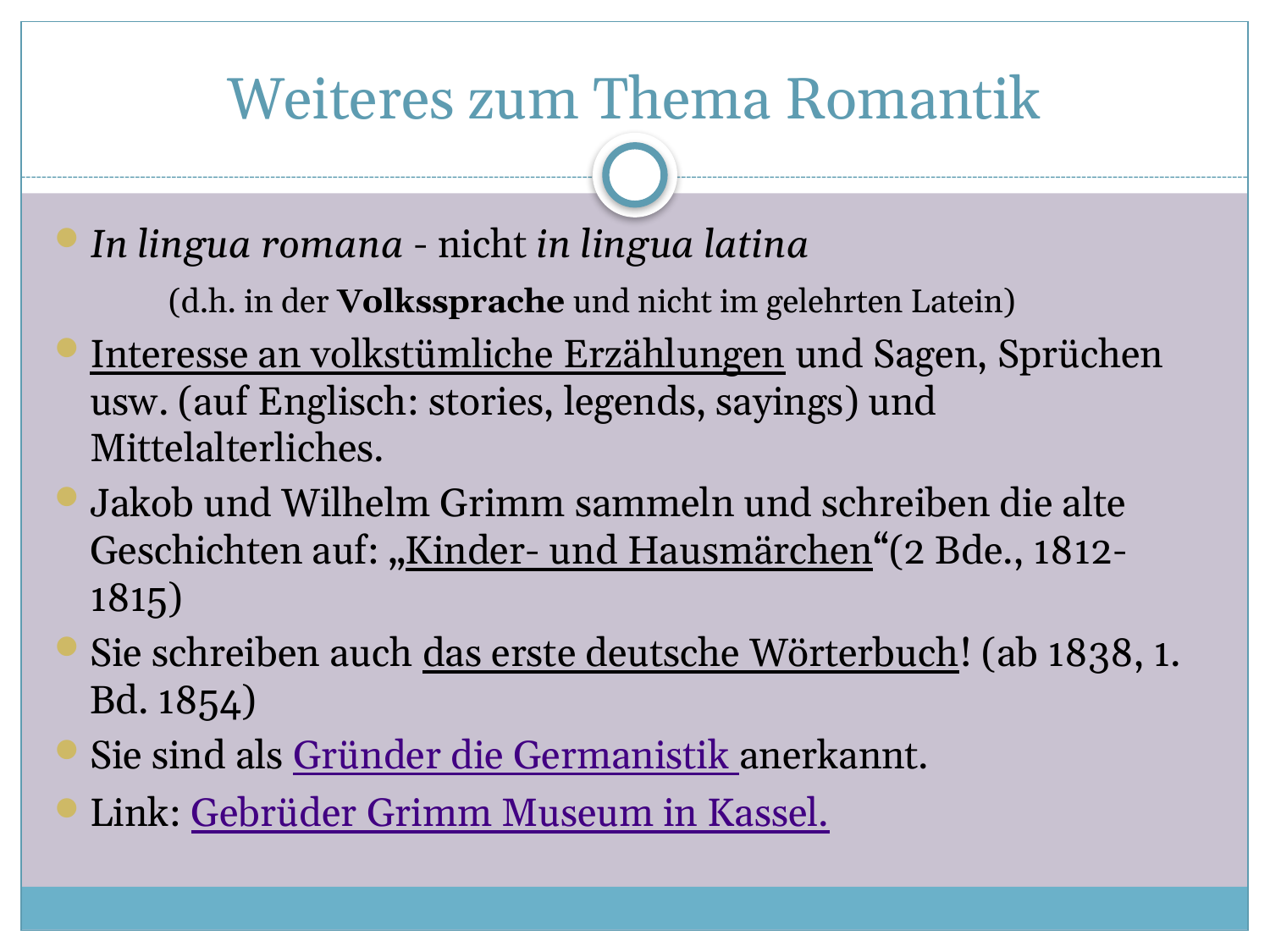

# Weiteres zum Thema Romantik
In lingua romana - nicht in lingua latina
            (d.h. in der Volkssprache und nicht im gelehrten Latein)
Interesse an volkstümliche Erzählungen und Sagen, Sprüchen usw. (auf Englisch: stories, legends, sayings) und Mittelalterliches.
Jakob und Wilhelm Grimm sammeln und schreiben die alte Geschichten auf: „Kinder- und Hausmärchen“(2 Bde., 1812-1815)
Sie schreiben auch das erste deutsche Wörterbuch! (ab 1838, 1. Bd. 1854)
Sie sind als Gründer die Germanistik anerkannt.
Link: Gebrüder Grimm Museum in Kassel.